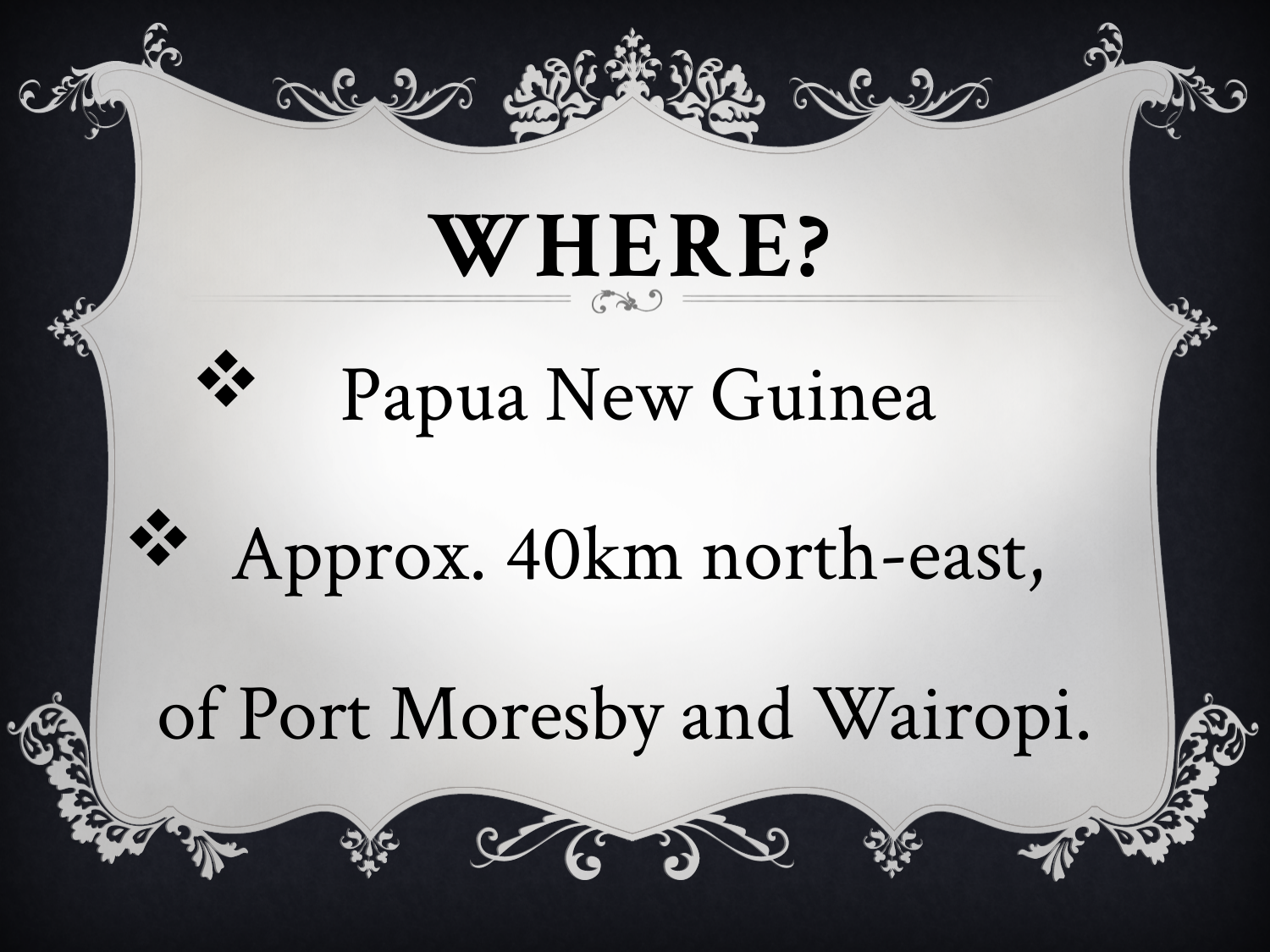

# Where?
Papua New Guinea
Approx. 40km north-east,
of Port Moresby and Wairopi.